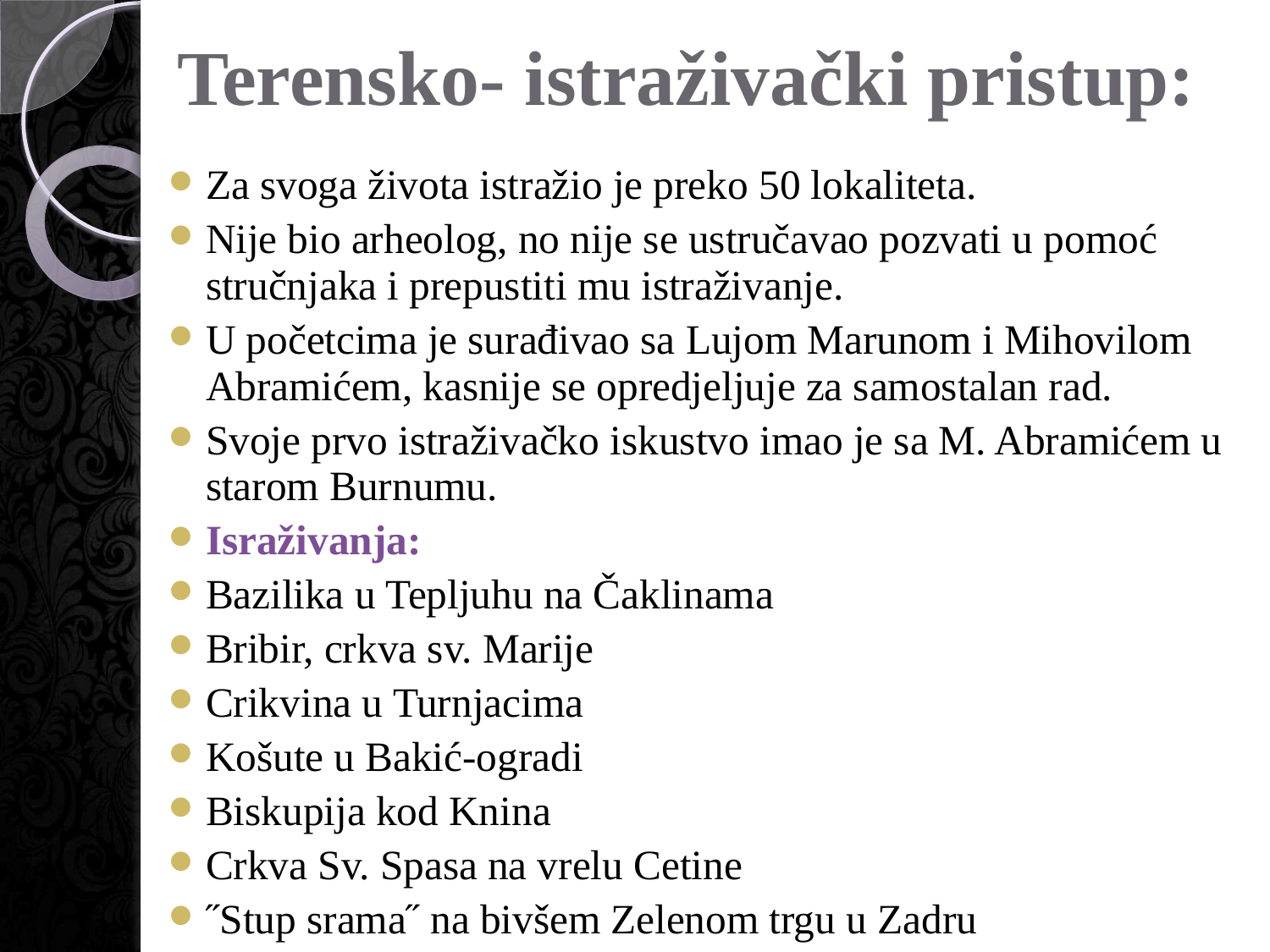

# Terensko- istraživački pristup:
Za svoga života istražio je preko 50 lokaliteta.
Nije bio arheolog, no nije se ustručavao pozvati u pomoć stručnjaka i prepustiti mu istraživanje.
U početcima je surađivao sa Lujom Marunom i Mihovilom Abramićem, kasnije se opredjeljuje za samostalan rad.
Svoje prvo istraživačko iskustvo imao je sa M. Abramićem u starom Burnumu.
Israživanja:
Bazilika u Tepljuhu na Čaklinama
Bribir, crkva sv. Marije
Crikvina u Turnjacima
Košute u Bakić-ogradi
Biskupija kod Knina
Crkva Sv. Spasa na vrelu Cetine
˝Stup srama˝ na bivšem Zelenom trgu u Zadru